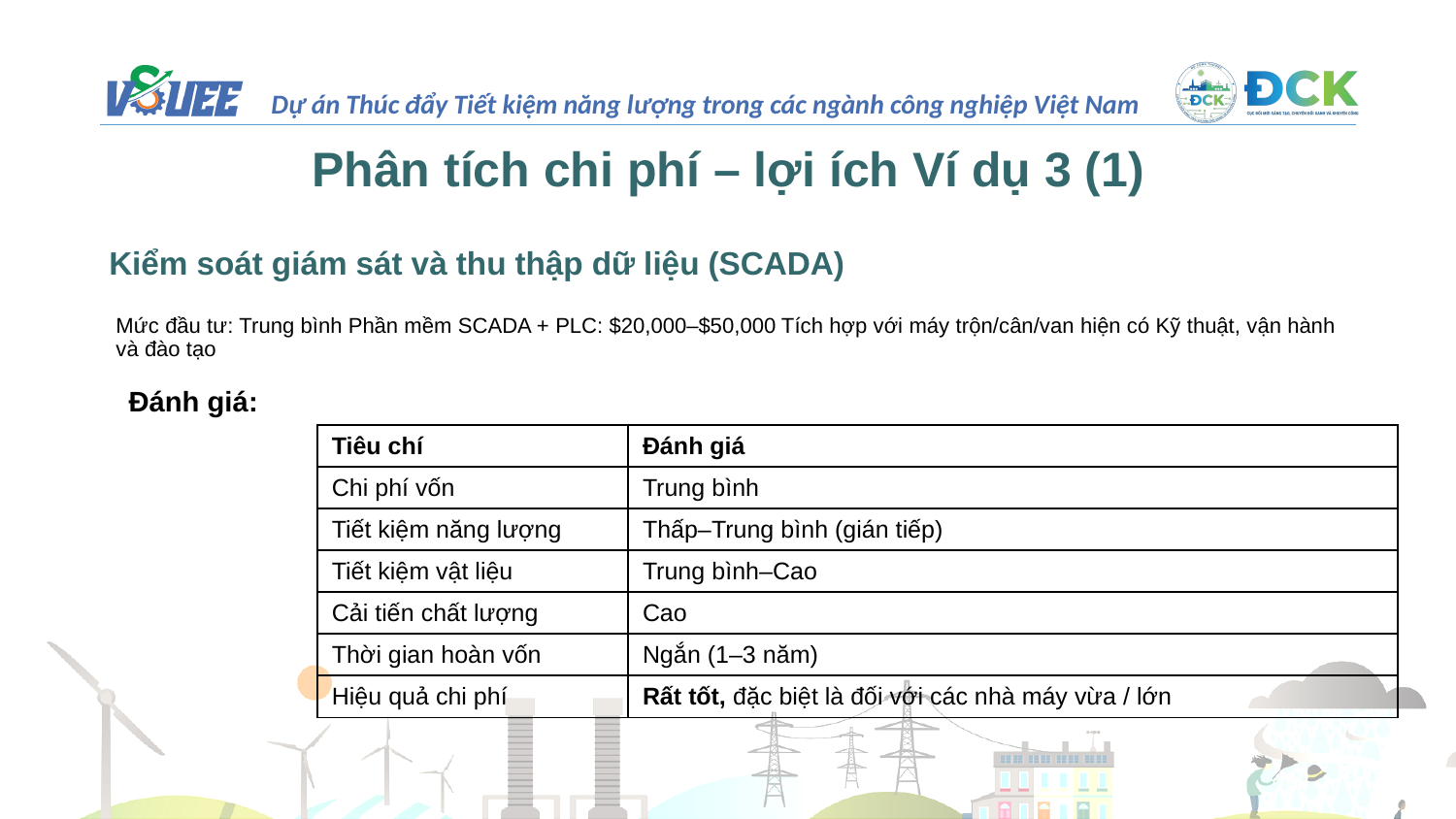

# Phân tích chi phí – lợi ích Ví dụ 3 (1)
Kiểm soát giám sát và thu thập dữ liệu (SCADA)
Mức đầu tư: Trung bình Phần mềm SCADA + PLC: $20,000–$50,000 Tích hợp với máy trộn/cân/van hiện có Kỹ thuật, vận hành và đào tạo
Đánh giá:
| Tiêu chí | Đánh giá |
| --- | --- |
| Chi phí vốn | Trung bình |
| Tiết kiệm năng lượng | Thấp–Trung bình (gián tiếp) |
| Tiết kiệm vật liệu | Trung bình–Cao |
| Cải tiến chất lượng | Cao |
| Thời gian hoàn vốn | Ngắn (1–3 năm) |
| Hiệu quả chi phí | Rất tốt, đặc biệt là đối với các nhà máy vừa / lớn |